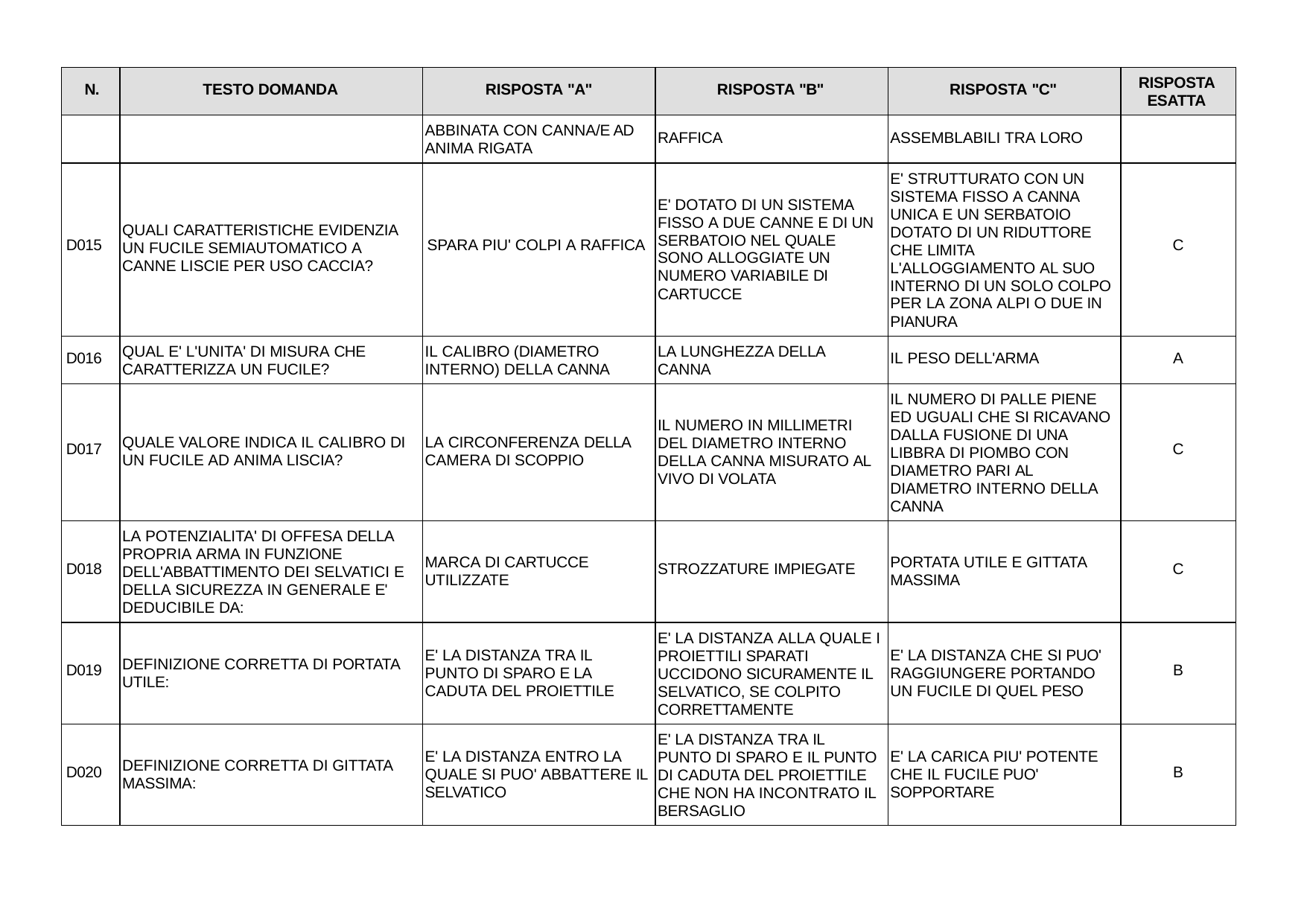

| N. | TESTO DOMANDA | RISPOSTA "A" | RISPOSTA "B" | RISPOSTA "C" | RISPOSTA ESATTA |
| --- | --- | --- | --- | --- | --- |
|  |  | ABBINATA CON CANNA/E AD ANIMA RIGATA | RAFFICA | ASSEMBLABILI TRA LORO |  |
| D015 | QUALI CARATTERISTICHE EVIDENZIA UN FUCILE SEMIAUTOMATICO A CANNE LISCIE PER USO CACCIA? | SPARA PIU' COLPI A RAFFICA | E' DOTATO DI UN SISTEMA FISSO A DUE CANNE E DI UN SERBATOIO NEL QUALE SONO ALLOGGIATE UN NUMERO VARIABILE DI CARTUCCE | E' STRUTTURATO CON UN SISTEMA FISSO A CANNA UNICA E UN SERBATOIO DOTATO DI UN RIDUTTORE CHE LIMITA L'ALLOGGIAMENTO AL SUO INTERNO DI UN SOLO COLPO PER LA ZONA ALPI O DUE IN PIANURA | C |
| D016 | QUAL E' L'UNITA' DI MISURA CHE CARATTERIZZA UN FUCILE? | IL CALIBRO (DIAMETRO INTERNO) DELLA CANNA | LA LUNGHEZZA DELLA CANNA | IL PESO DELL'ARMA | A |
| D017 | QUALE VALORE INDICA IL CALIBRO DI UN FUCILE AD ANIMA LISCIA? | LA CIRCONFERENZA DELLA CAMERA DI SCOPPIO | IL NUMERO IN MILLIMETRI DEL DIAMETRO INTERNO DELLA CANNA MISURATO AL VIVO DI VOLATA | IL NUMERO DI PALLE PIENE ED UGUALI CHE SI RICAVANO DALLA FUSIONE DI UNA LIBBRA DI PIOMBO CON DIAMETRO PARI AL DIAMETRO INTERNO DELLA CANNA | C |
| D018 | LA POTENZIALITA' DI OFFESA DELLA PROPRIA ARMA IN FUNZIONE DELL'ABBATTIMENTO DEI SELVATICI E DELLA SICUREZZA IN GENERALE E' DEDUCIBILE DA: | MARCA DI CARTUCCE UTILIZZATE | STROZZATURE IMPIEGATE | PORTATA UTILE E GITTATA MASSIMA | C |
| D019 | DEFINIZIONE CORRETTA DI PORTATA UTILE: | E' LA DISTANZA TRA IL PUNTO DI SPARO E LA CADUTA DEL PROIETTILE | E' LA DISTANZA ALLA QUALE I PROIETTILI SPARATI UCCIDONO SICURAMENTE IL SELVATICO, SE COLPITO CORRETTAMENTE | E' LA DISTANZA CHE SI PUO' RAGGIUNGERE PORTANDO UN FUCILE DI QUEL PESO | B |
| D020 | DEFINIZIONE CORRETTA DI GITTATA MASSIMA: | E' LA DISTANZA ENTRO LA QUALE SI PUO' ABBATTERE IL SELVATICO | E' LA DISTANZA TRA IL PUNTO DI SPARO E IL PUNTO DI CADUTA DEL PROIETTILE CHE NON HA INCONTRATO IL BERSAGLIO | E' LA CARICA PIU' POTENTE CHE IL FUCILE PUO' SOPPORTARE | B |